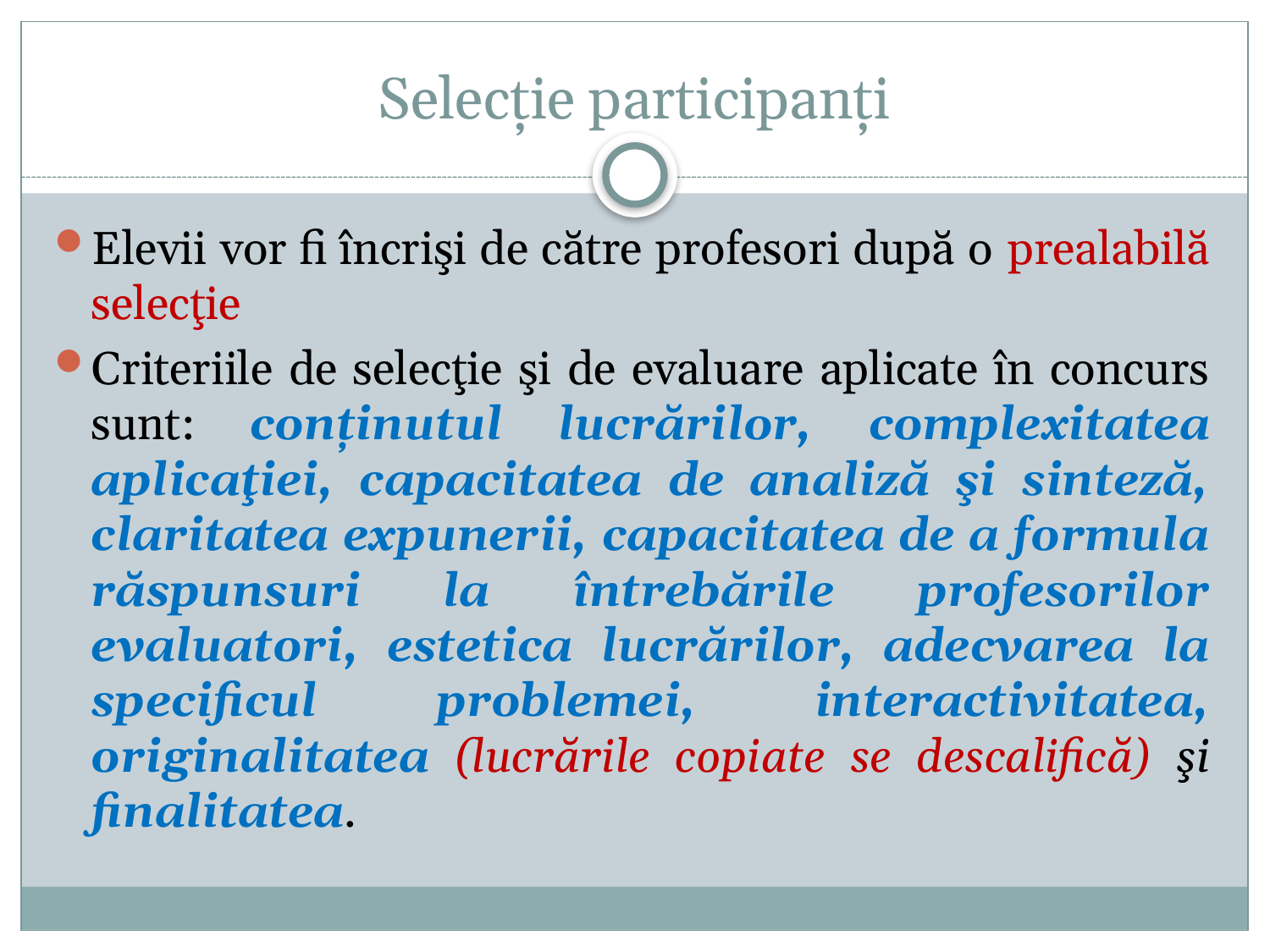

# Selecție participanți
Elevii vor fi încrişi de către profesori după o prealabilă selecţie
Criteriile de selecţie şi de evaluare aplicate în concurs sunt: conținutul lucrărilor, complexitatea aplicaţiei, capacitatea de analiză şi sinteză, claritatea expunerii, capacitatea de a formula răspunsuri la întrebările profesorilor evaluatori, estetica lucrărilor, adecvarea la specificul problemei, interactivitatea, originalitatea (lucrările copiate se descalifică) şi finalitatea.